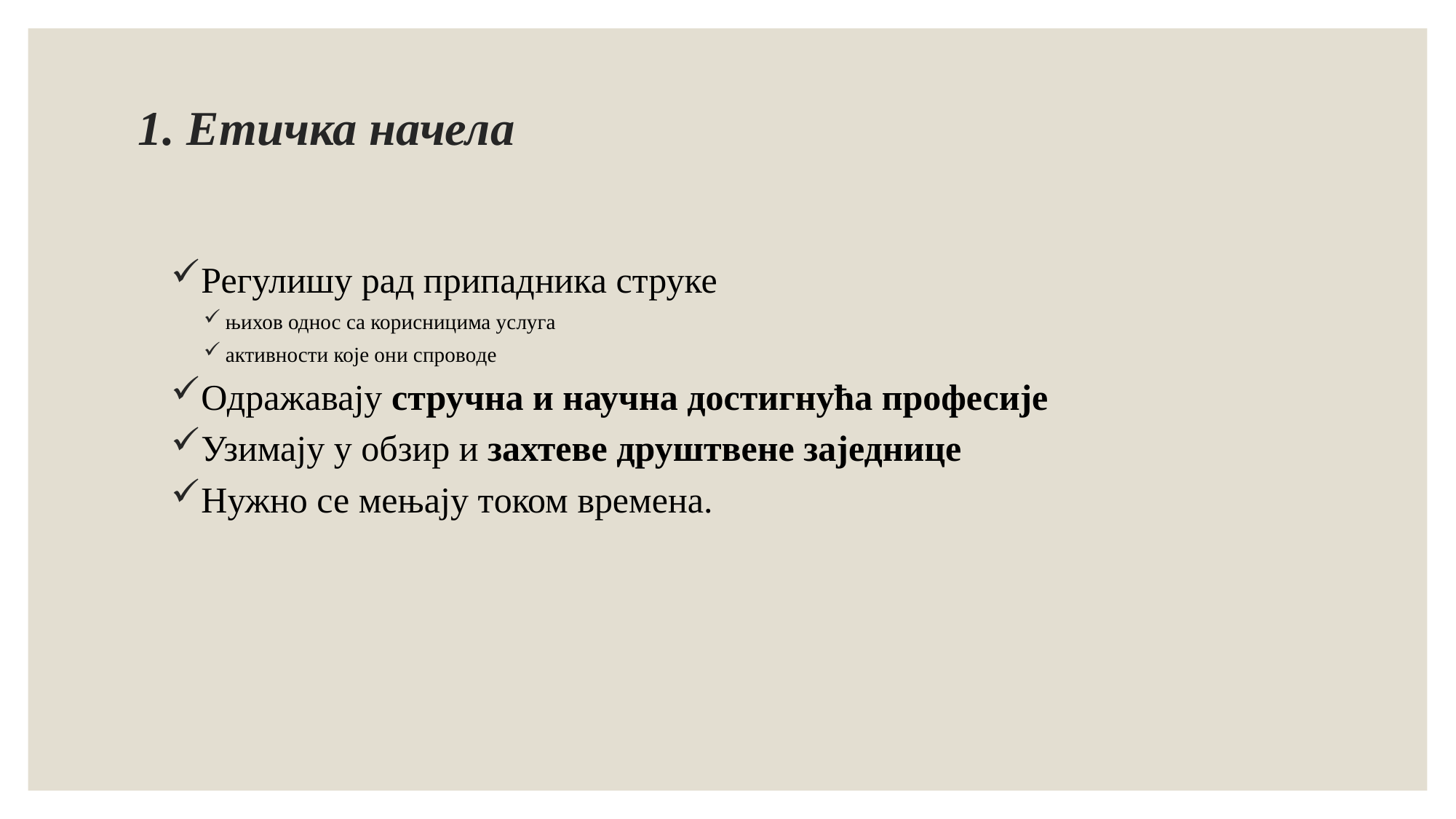

# 1. Етичка начела
Регулишу рад припадника струке
њихов однос са корисницима услуга
активности које они спровoде
Одражавају стручна и научна достигнућа професије
Узимају у обзир и захтеве друштвене заједнице
Нужно се мењaју током врeмeнa.